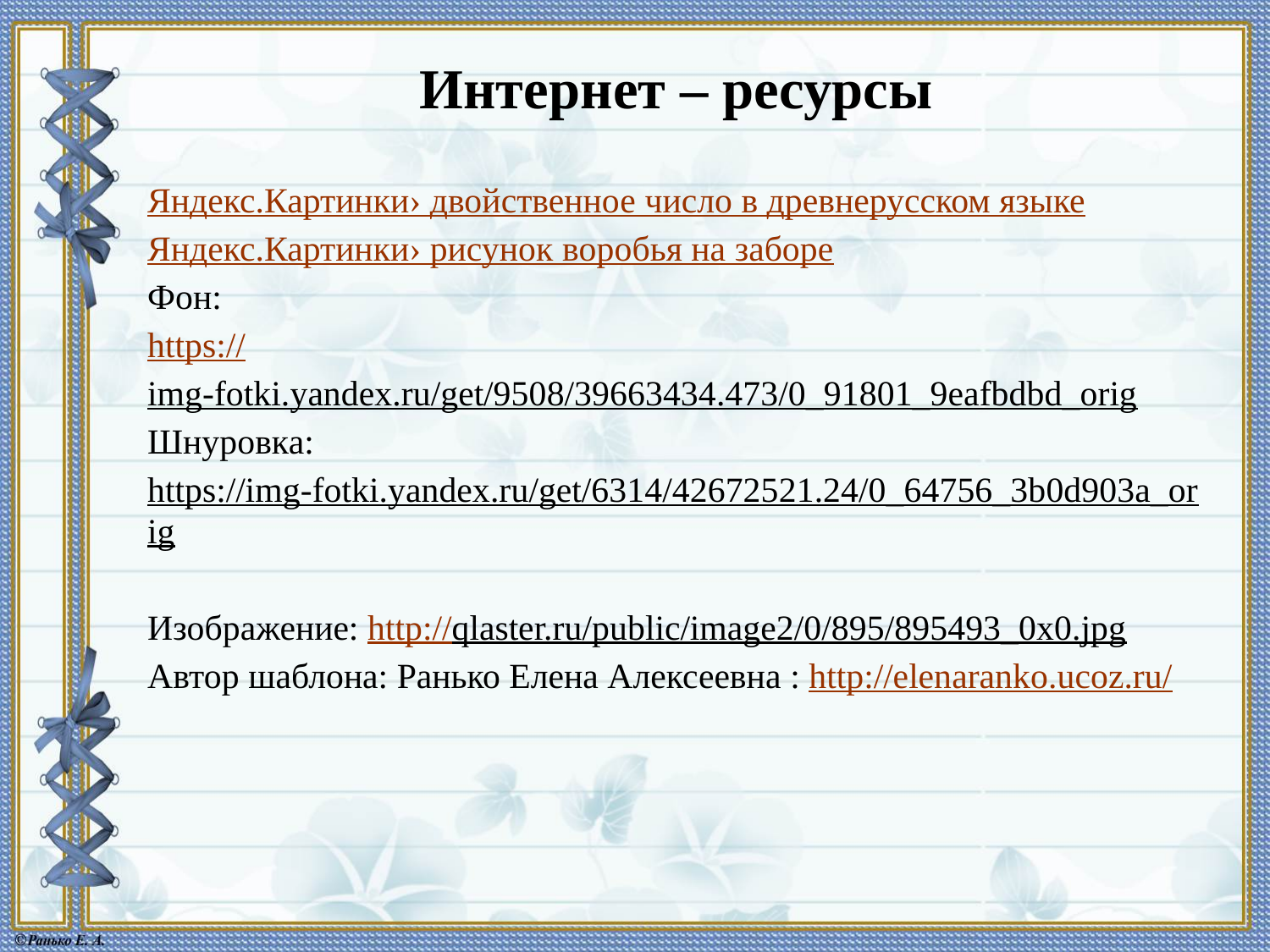

Интернет – ресурсы
Яндекс.Картинки› двойственное число в древнерусском языке
Яндекс.Картинки› рисунок воробья на заборе
Фон:
https://img-fotki.yandex.ru/get/9508/39663434.473/0_91801_9eafbdbd_orig
Шнуровка:
https://img-fotki.yandex.ru/get/6314/42672521.24/0_64756_3b0d903a_orig
Изображение: http://qlaster.ru/public/image2/0/895/895493_0x0.jpg
Автор шаблона: Ранько Елена Алексеевна : http://elenaranko.ucoz.ru/